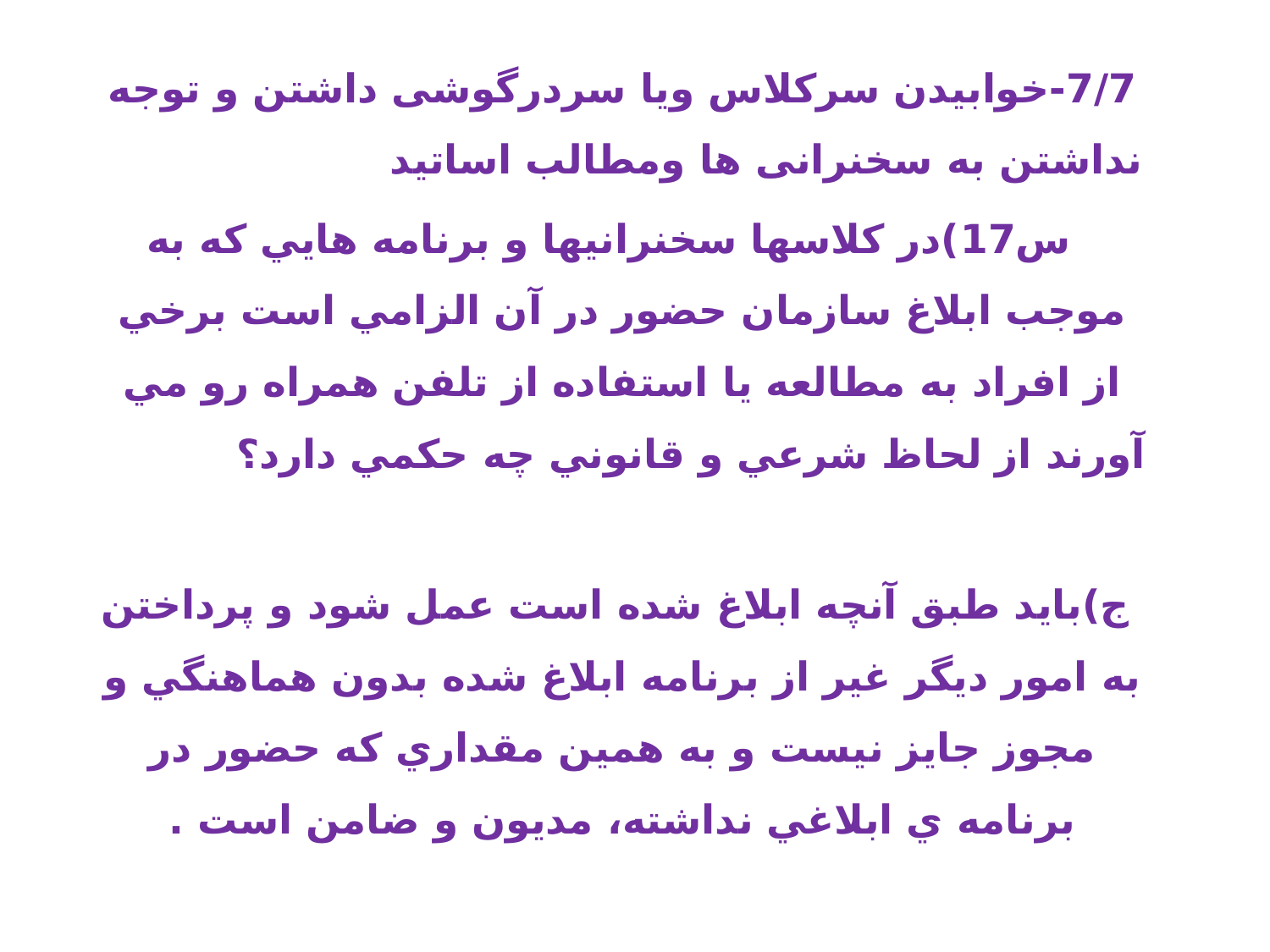

7/7-خوابیدن سرکلاس ویا سردرگوشی داشتن و توجه نداشتن به سخنرانی ها ومطالب اساتید
  س17)در كلاسها سخنرانيها و برنامه هايي كه به موجب ابلاغ سازمان حضور در آن الزامي است برخي از افراد به مطالعه يا استفاده از تلفن همراه رو مي آورند از لحاظ شرعي و قانوني چه حكمي دارد؟
 ج)بايد طبق آنچه ابلاغ شده است عمل شود و پرداختن به امور ديگر غير از برنامه ابلاغ شده بدون هماهنگي و مجوز جايز نيست و به همين مقداري كه حضور در برنامه ي ابلاغي نداشته، مديون و ضامن است .